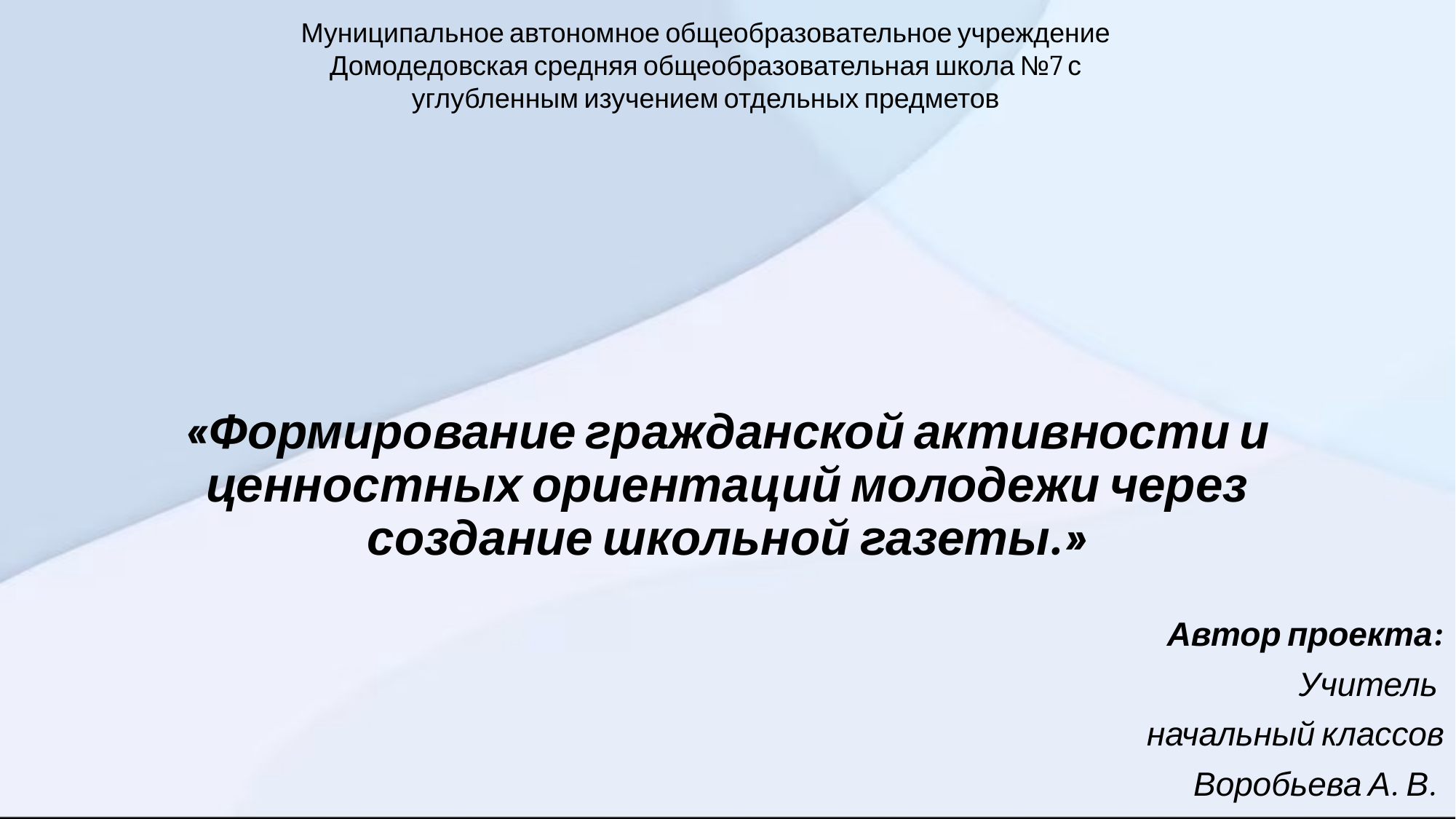

Муниципальное автономное общеобразовательное учреждение
Домодедовская средняя общеобразовательная школа №7 с углубленным изучением отдельных предметов
# «Формирование гражданской активности и ценностных ориентаций молодежи через создание школьной газеты.»
Автор проекта:
Учитель
начальный классов
Воробьева А. В.